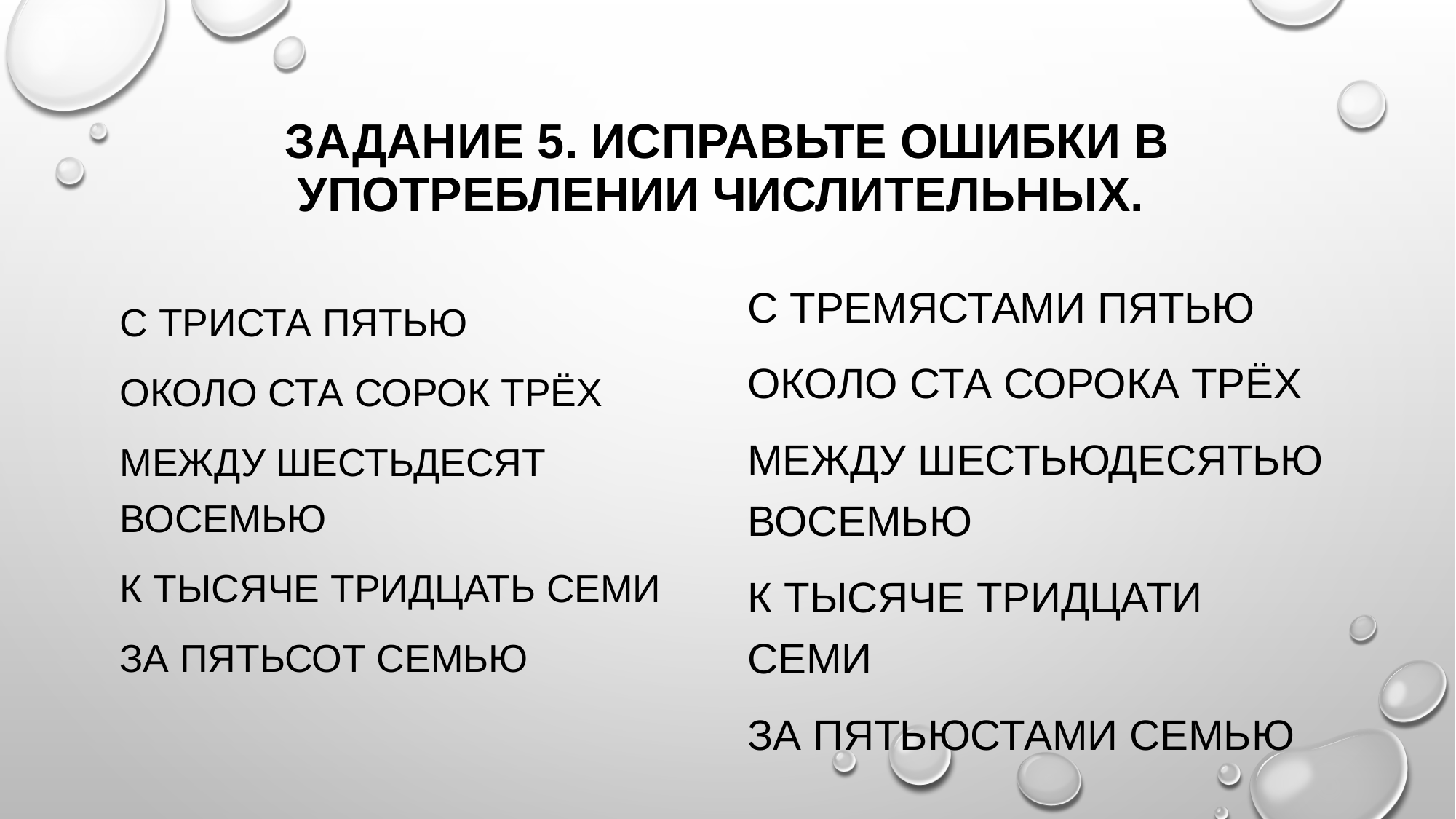

# Задание 5. Исправьте ошибки в употреблении числительных.
с тремястами пятью
около ста сорока трёх
между шестьюдесятью восемью
к тысяче тридцати семи
за пятьюстами семью
с триста пятью
около ста сорок трёх
между шестьдесят восемью
к тысяче тридцать семи
за пятьсот семью